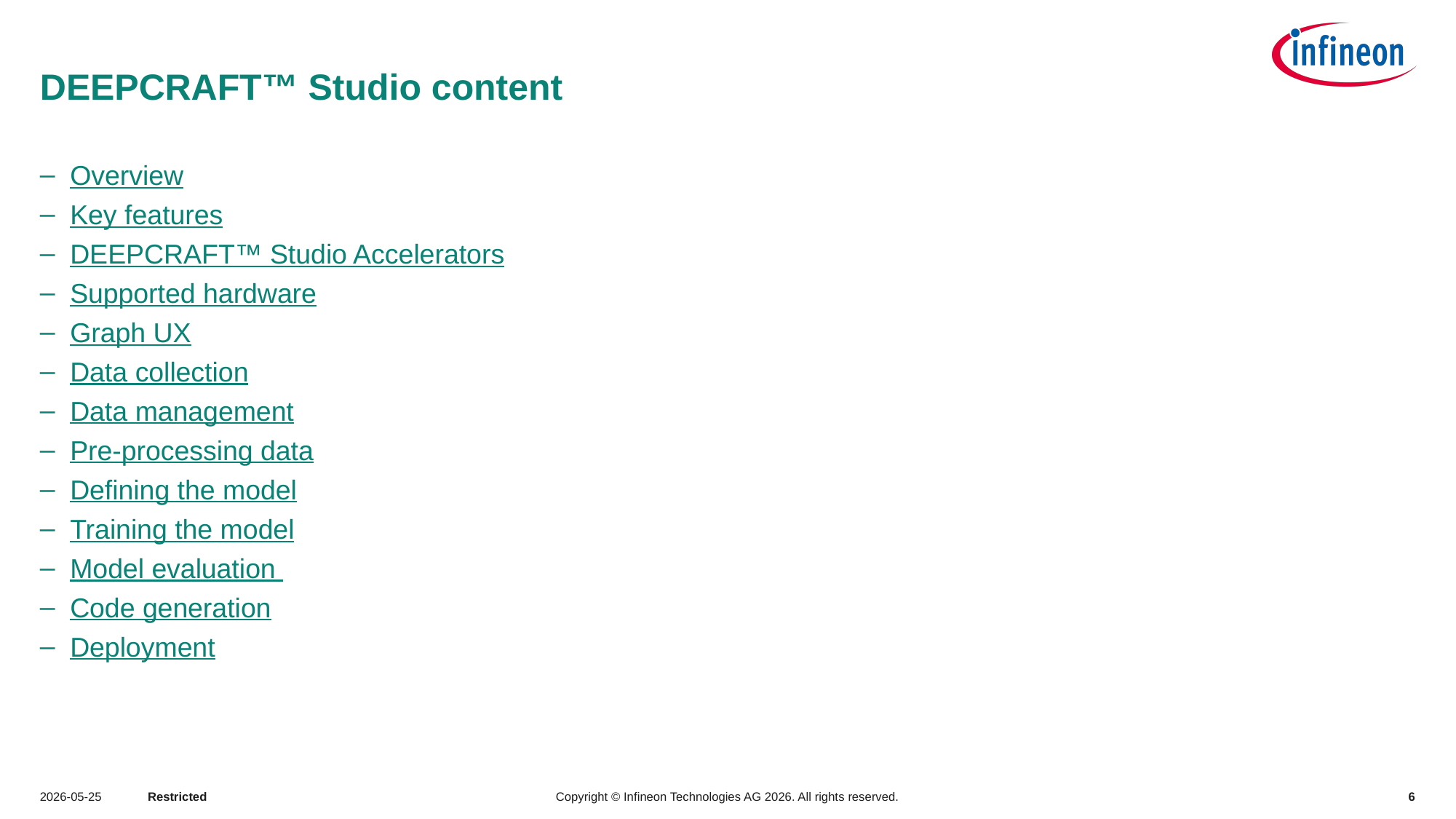

# DEEPCRAFT™ Studio content
Overview
Key features
DEEPCRAFT™ Studio Accelerators
Supported hardware
Graph UX
Data collection
Data management
Pre-processing data
Defining the model
Training the model
Model evaluation
Code generation
Deployment